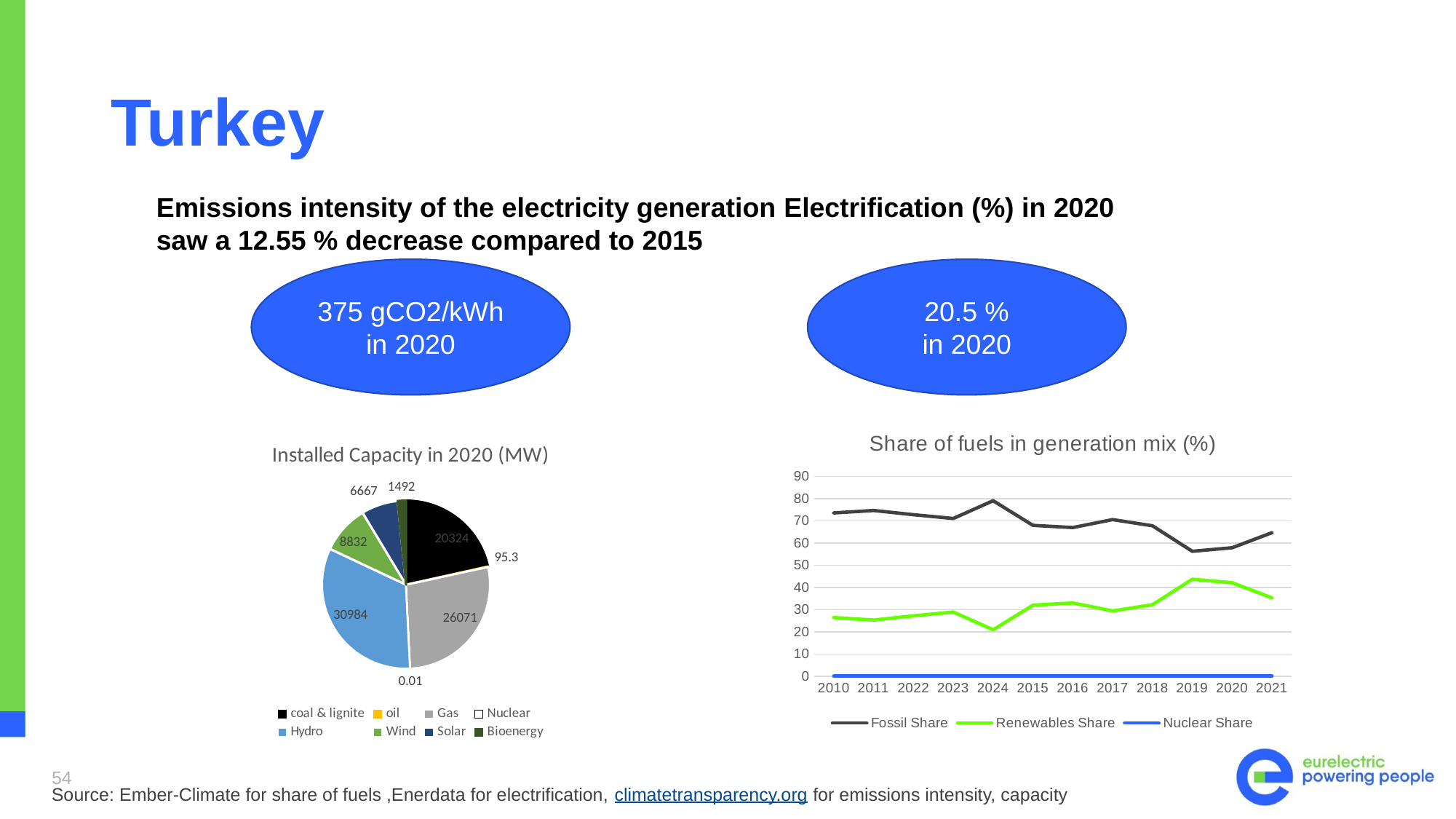

# Turkey
Emissions intensity of the electricity generation saw a 12.55 % decrease compared to 2015
Electrification (%) in 2020
20.5 %
in 2020
375 gCO2/kWh
in 2020

### Chart: Share of fuels in generation mix (%)

| Category | Fossil Share | Renewables Share | Nuclear Share |
|---|---|---|---|
| 2010 | 73.6 | 26.4 | 0.0 |
| 2011 | 74.7 | 25.3 | 0.0 |
| 2022 | 72.8 | 27.2 | 0.0 |
| 2023 | 71.1 | 28.9 | 0.0 |
| 2024 | 79.1 | 20.9 | 0.0 |
| 2015 | 68.0 | 32.0 | 0.0 |
| 2016 | 67.0 | 33.0 | 0.0 |
| 2017 | 70.6 | 29.4 | 0.0 |
| 2018 | 67.8 | 32.2 | 0.0 |
| 2019 | 56.3 | 43.7 | 0.0 |
| 2020 | 57.9 | 42.1 | 0.0 |
| 2021 | 64.7 | 35.3 | 0.0 |

### Chart: Installed Capacity in 2020 (MW)

| Category |  |
|---|---|
| coal & lignite | 20324.0 |
| oil | 95.3 |
| Gas | 26071.0 |
| Nuclear | 0.01 |
| Hydro | 30984.0 |
| Wind | 8832.0 |
| Solar | 6667.0 |
| Bioenergy | 1492.0 |
54
Source: Ember-Climate for share of fuels ,Enerdata for electrification, climatetransparency.org for emissions intensity, capacity